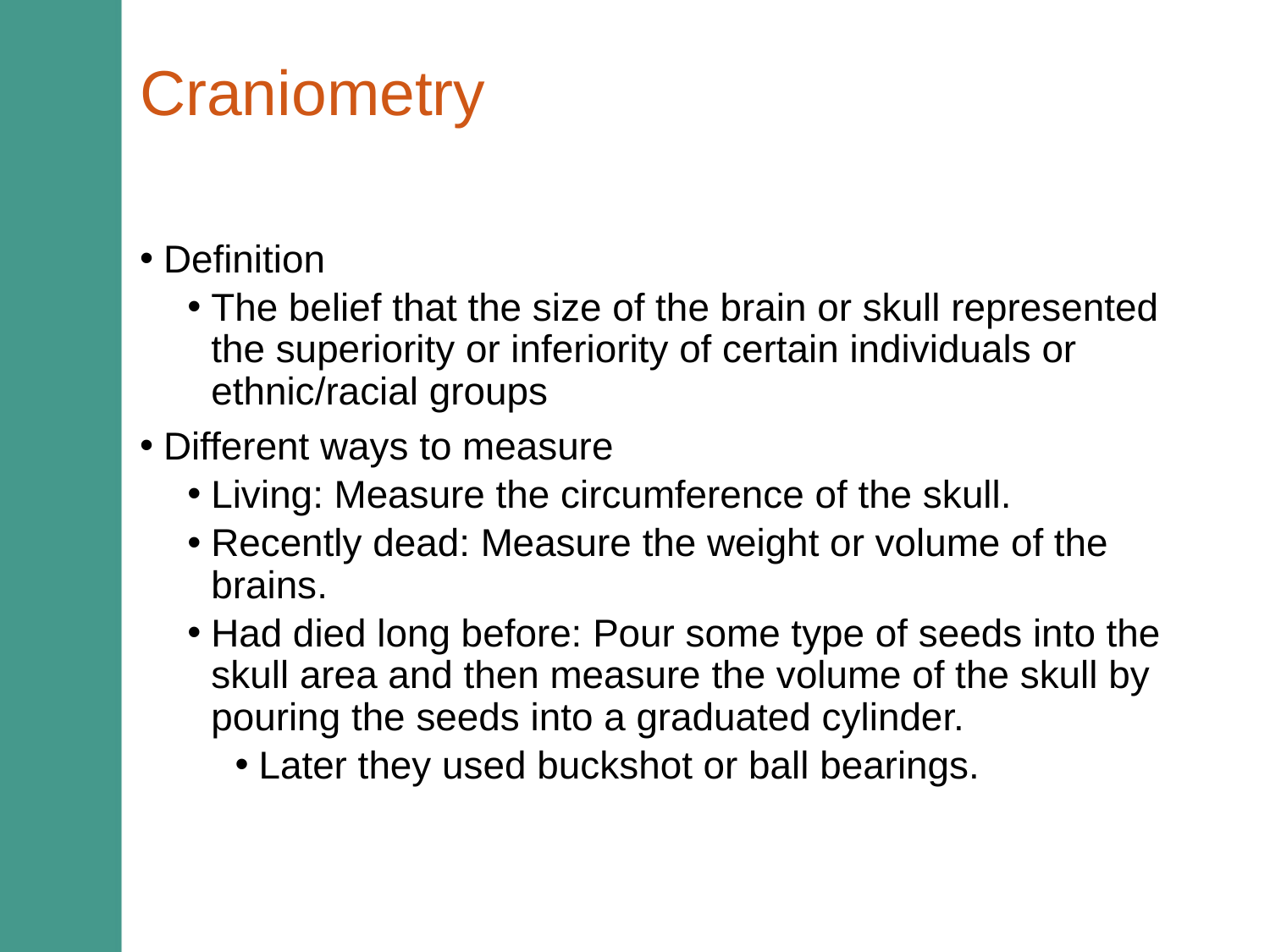

# Craniometry
Definition
The belief that the size of the brain or skull represented the superiority or inferiority of certain individuals or ethnic/racial groups
Different ways to measure
Living: Measure the circumference of the skull.
Recently dead: Measure the weight or volume of the brains.
Had died long before: Pour some type of seeds into the skull area and then measure the volume of the skull by pouring the seeds into a graduated cylinder.
Later they used buckshot or ball bearings.